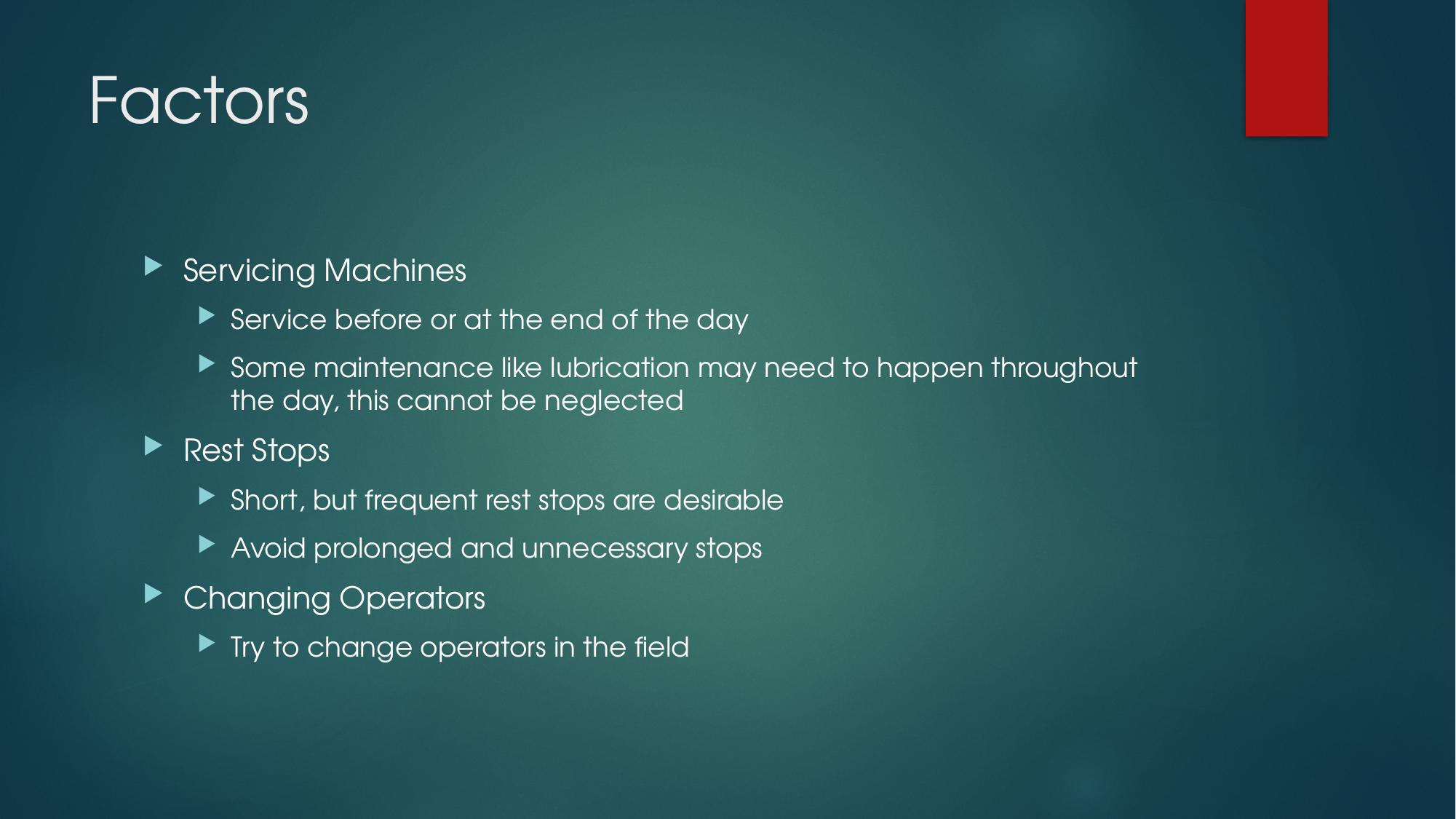

# Factors
Servicing Machines
Service before or at the end of the day
Some maintenance like lubrication may need to happen throughout the day, this cannot be neglected
Rest Stops
Short, but frequent rest stops are desirable
Avoid prolonged and unnecessary stops
Changing Operators
Try to change operators in the field